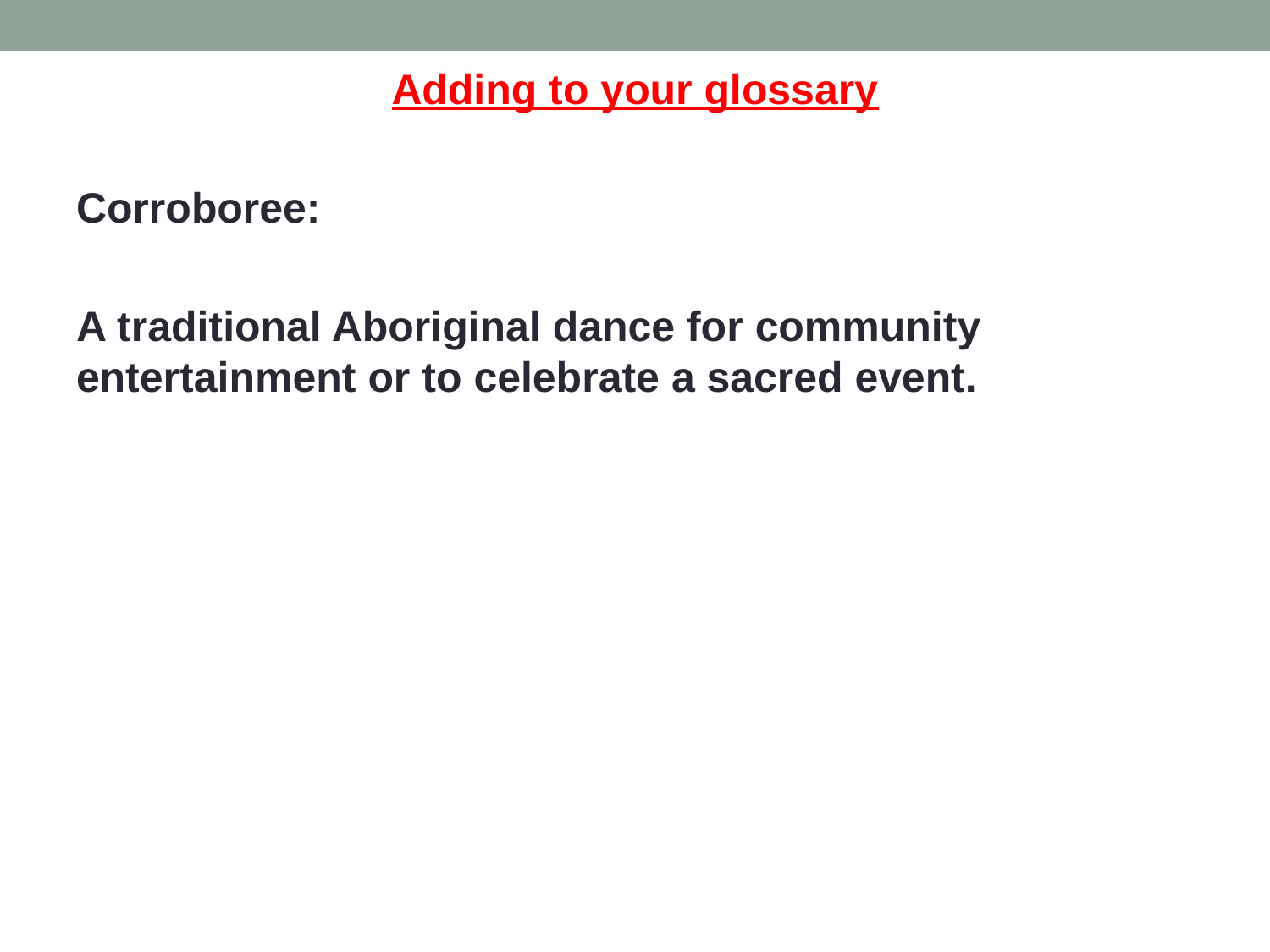

Adding to your glossary

Corroboree:

A traditional Aboriginal dance for community entertainment or to celebrate a sacred event.